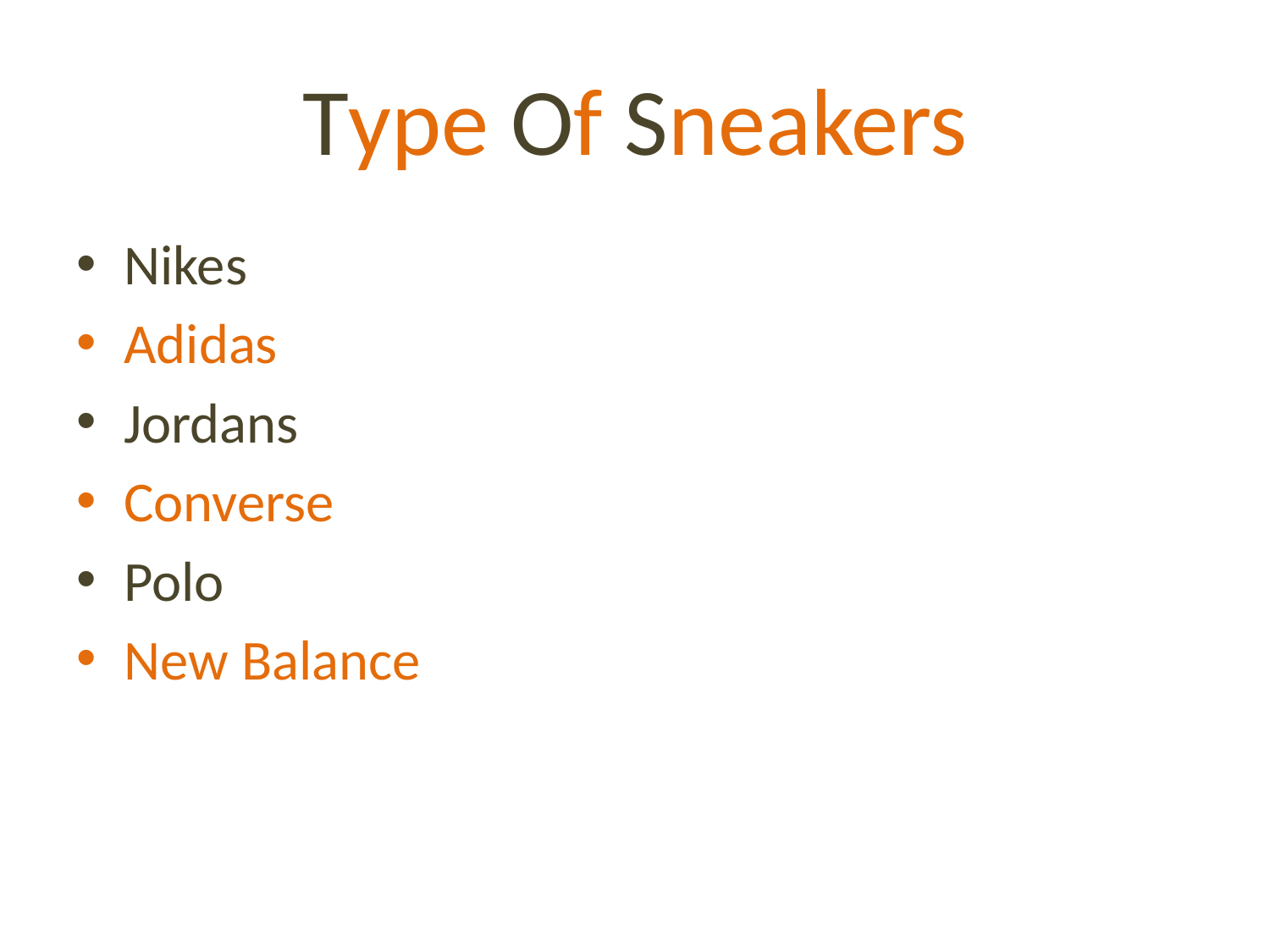

# Type Of Sneakers
Nikes
Adidas
Jordans
Converse
Polo
New Balance